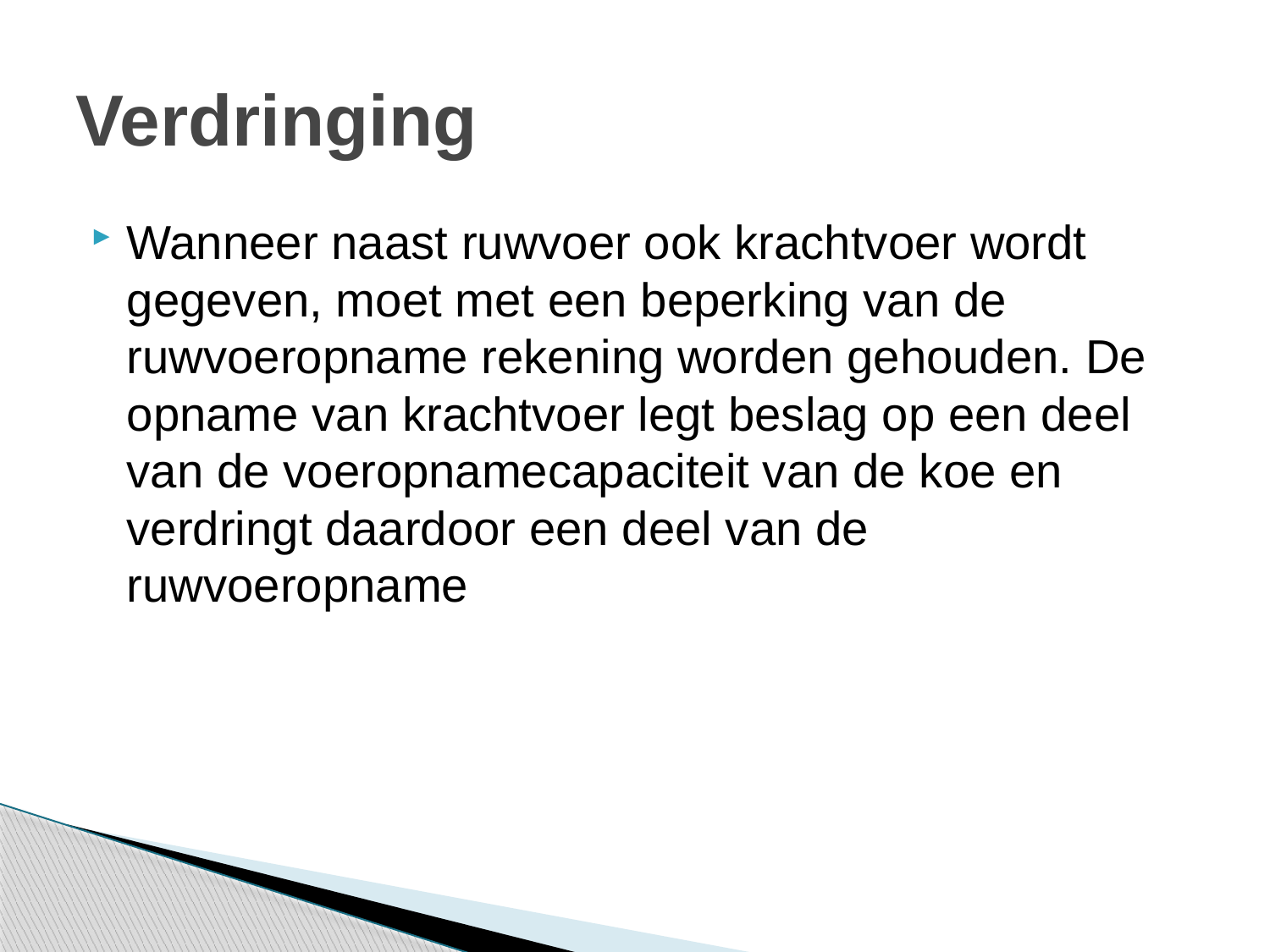

# Verdringing
Wanneer naast ruwvoer ook krachtvoer wordt gegeven, moet met een beperking van de ruwvoeropname rekening worden gehouden. De opname van krachtvoer legt beslag op een deel van de voeropnamecapaciteit van de koe en verdringt daardoor een deel van de ruwvoeropname